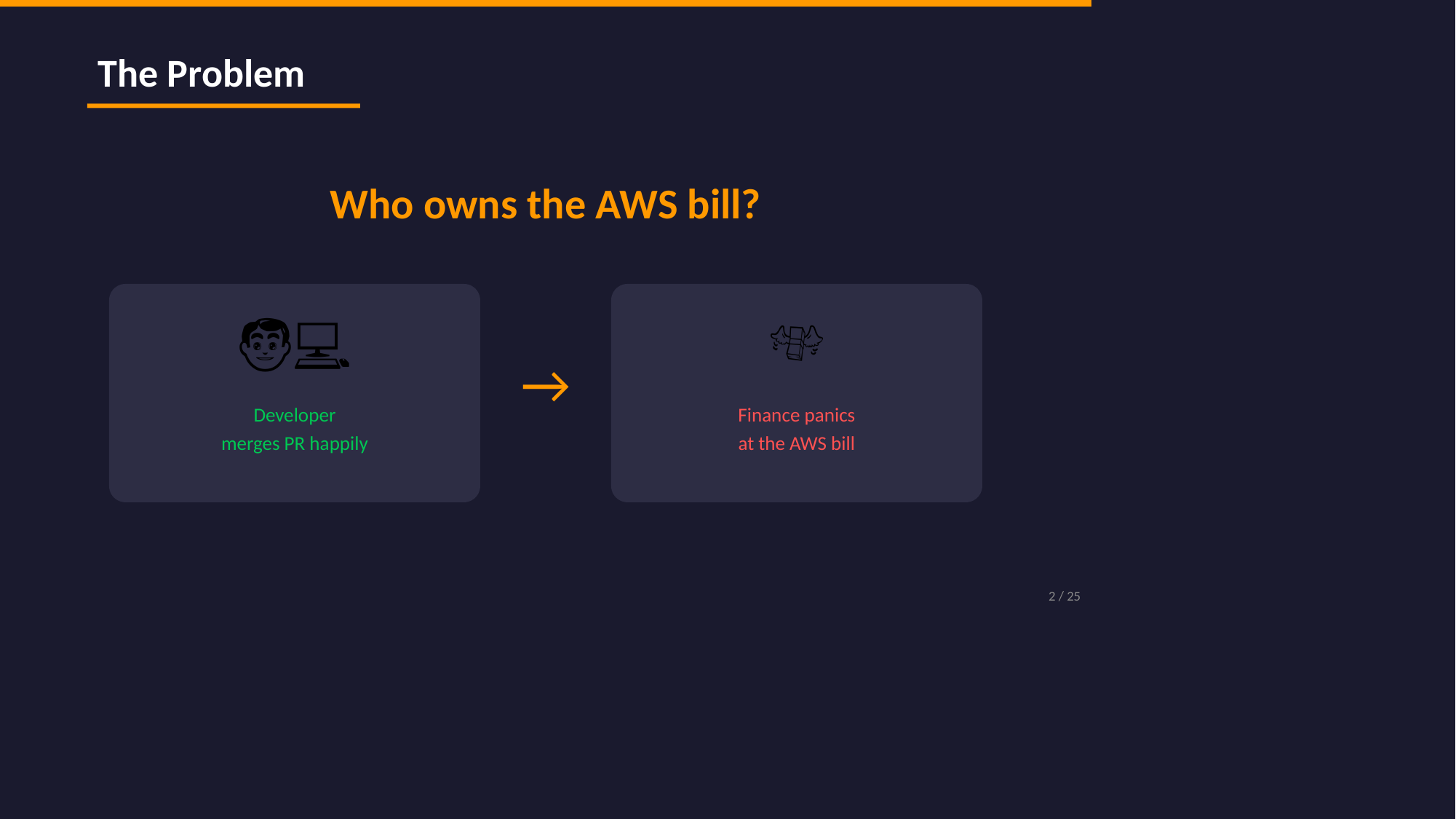

The Problem

Who owns the AWS bill?

👨‍💻
💸
→
Developer
merges PR happily
Finance panics
at the AWS bill
2 / 25